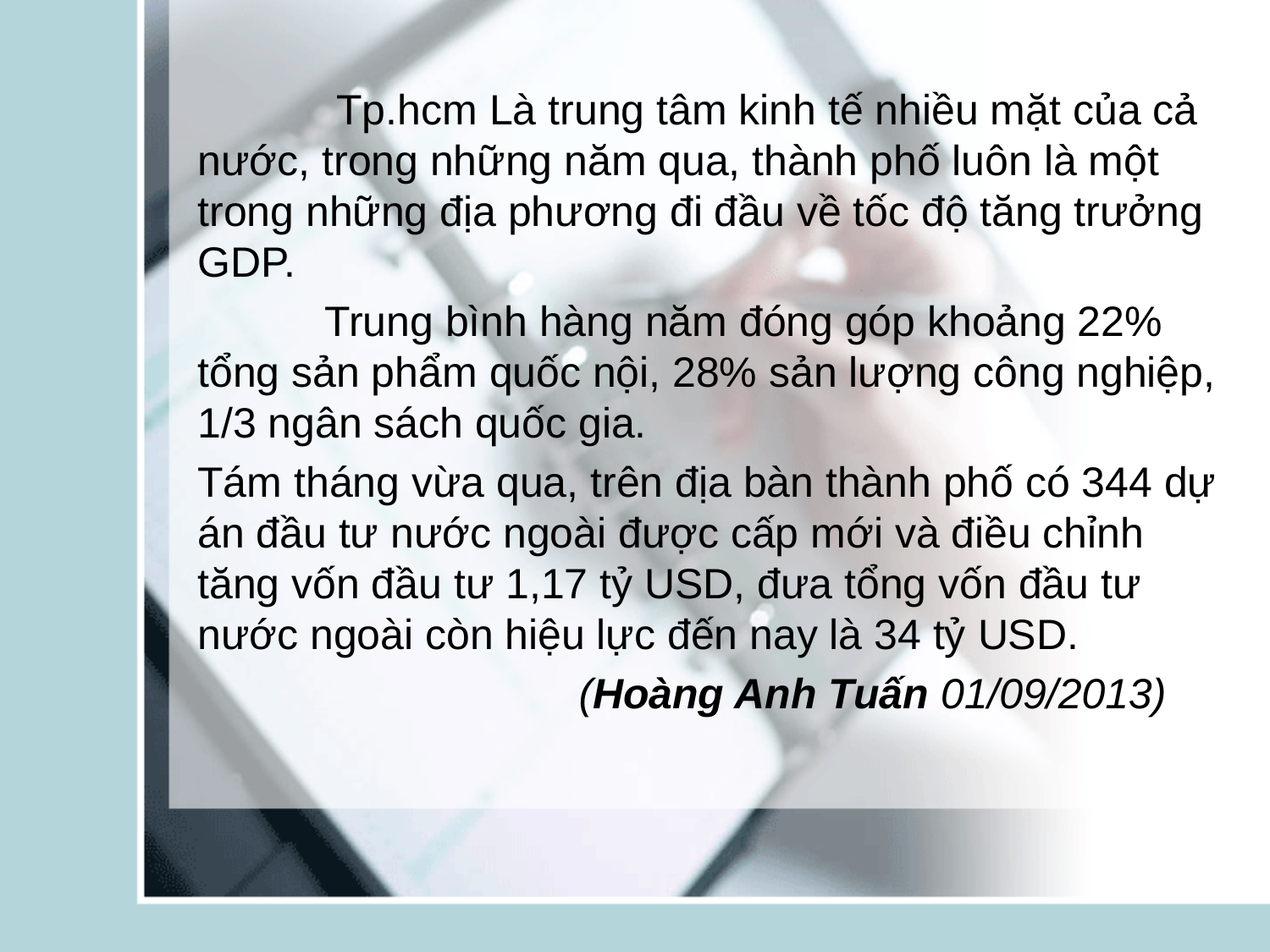

Tp.hcm Là trung tâm kinh tế nhiều mặt của cả nước, trong những năm qua, thành phố luôn là một trong những địa phương đi đầu về tốc độ tăng trưởng GDP.
 	Trung bình hàng năm đóng góp khoảng 22% tổng sản phẩm quốc nội, 28% sản lượng công nghiệp, 1/3 ngân sách quốc gia.
Tám tháng vừa qua, trên địa bàn thành phố có 344 dự án đầu tư nước ngoài được cấp mới và điều chỉnh tăng vốn đầu tư 1,17 tỷ USD, đưa tổng vốn đầu tư nước ngoài còn hiệu lực đến nay là 34 tỷ USD.
			(Hoàng Anh Tuấn 01/09/2013)